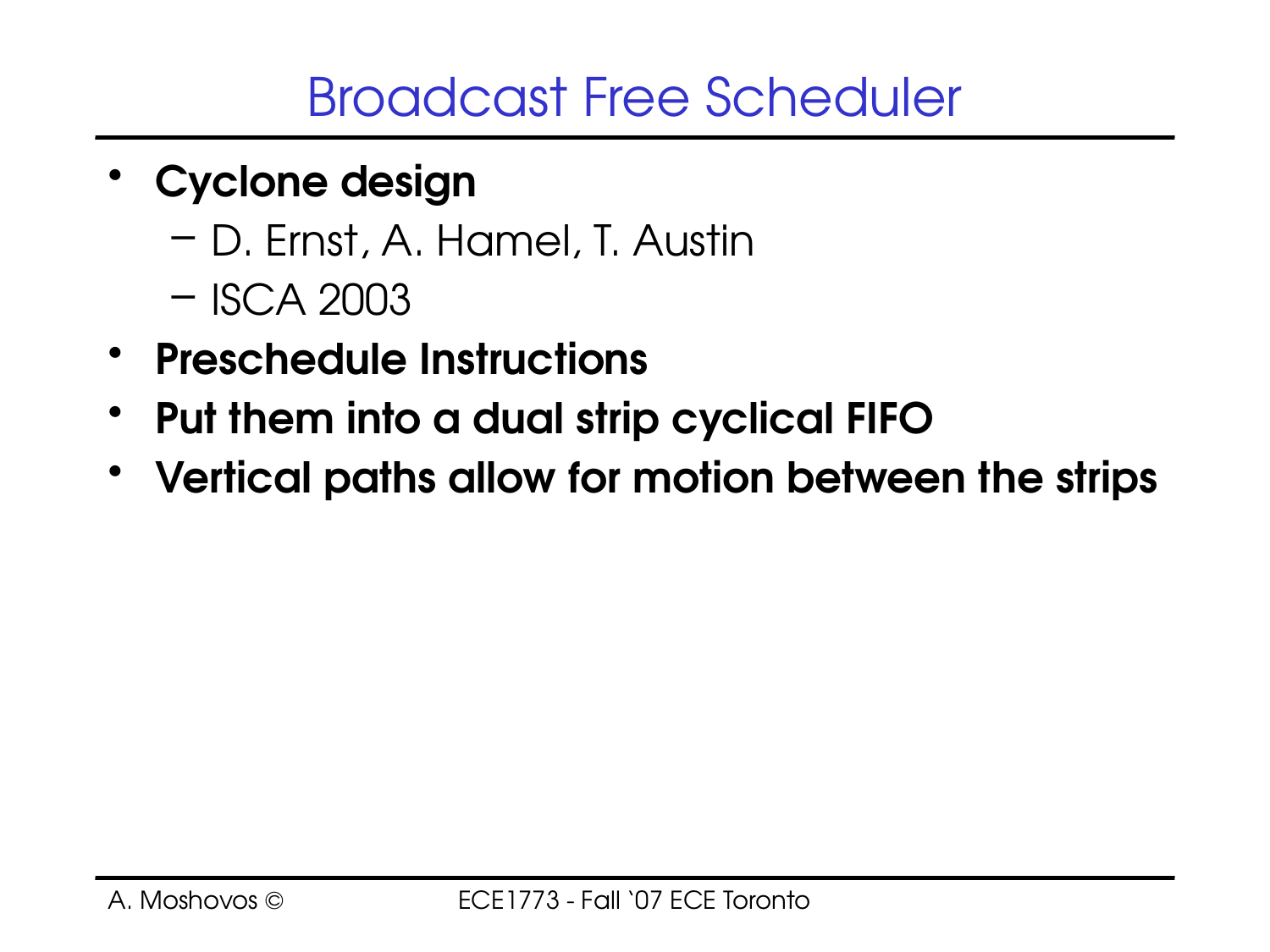

# Broadcast Free Scheduler
Cyclone design
D. Ernst, A. Hamel, T. Austin
ISCA 2003
Preschedule Instructions
Put them into a dual strip cyclical FIFO
Vertical paths allow for motion between the strips

A. Moshovos ©
ECE1773 - Fall ‘07 ECE Toronto